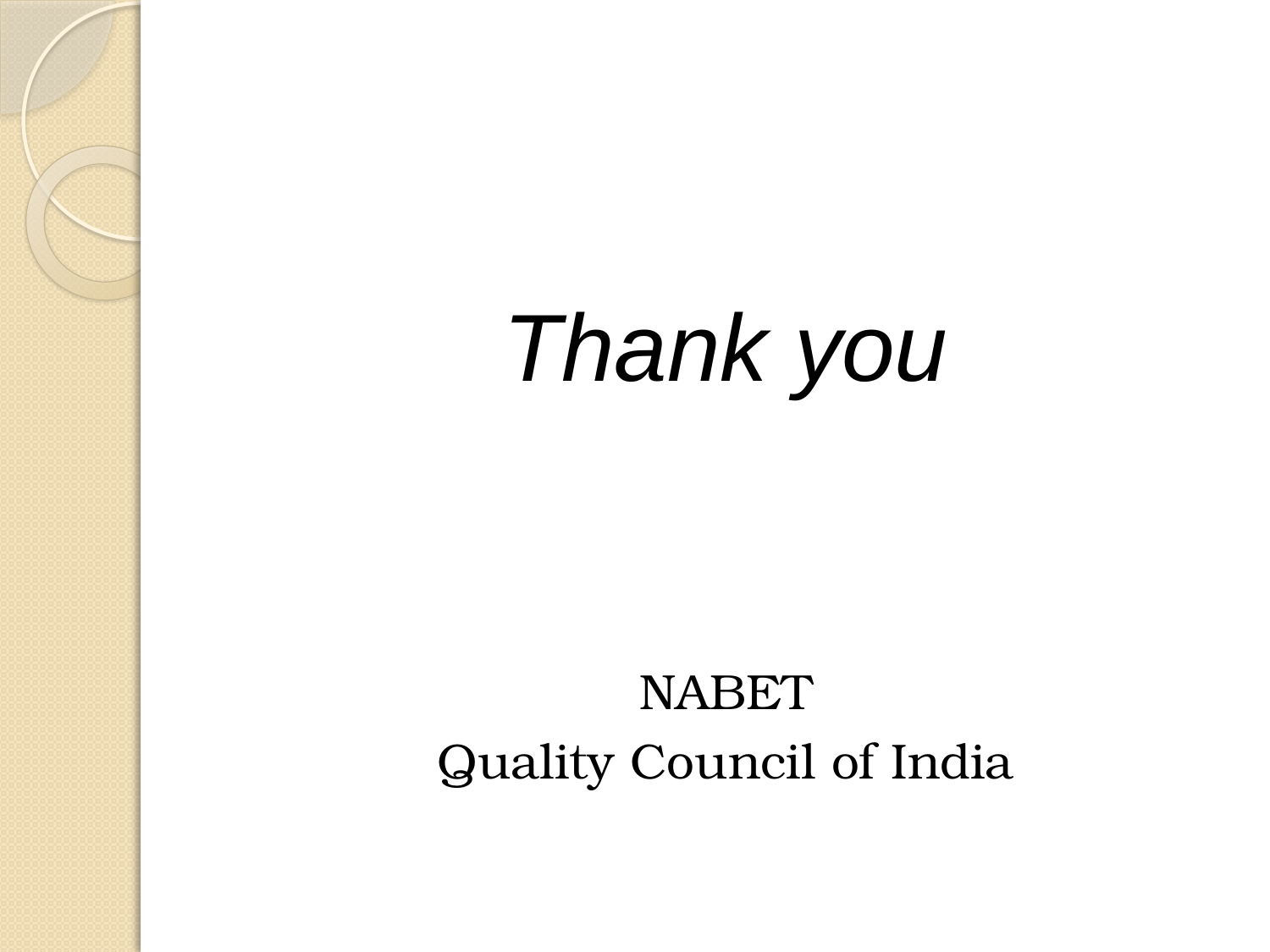

#

Thank you

NABET
Quality Council of India